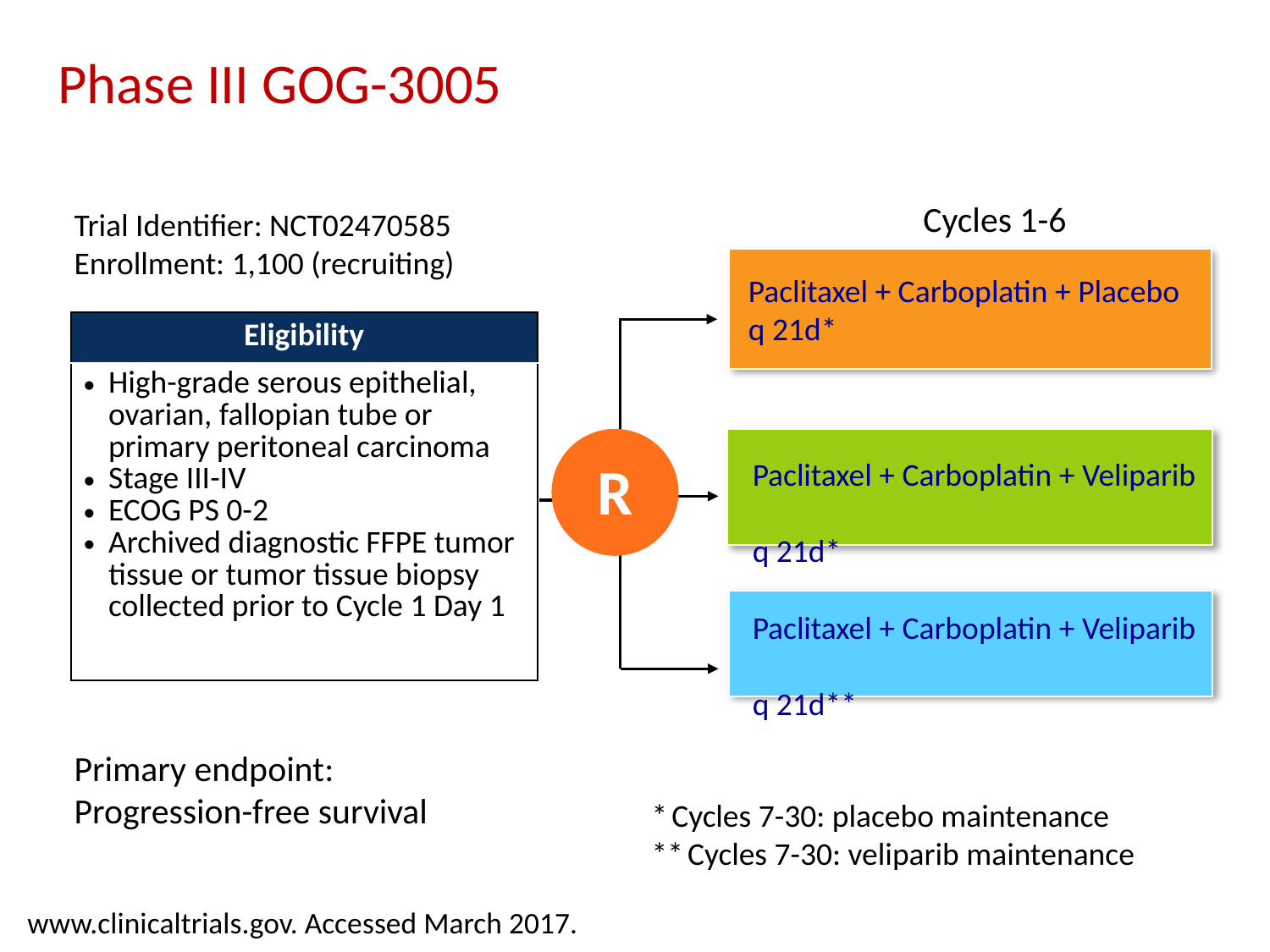

# Phase III GOG-3005
Cycles 1-6
Trial Identifier: NCT02470585
Enrollment: 1,100 (recruiting)

Paclitaxel + Carboplatin + Placebo
q 21d*
| Eligibility |
| --- |
| High-grade serous epithelial, ovarian, fallopian tube or primary peritoneal carcinoma Stage III-IV ECOG PS 0-2 Archived diagnostic FFPE tumor tissue or tumor tissue biopsy collected prior to Cycle 1 Day 1 |

R
Paclitaxel + Carboplatin + Veliparib
q 21d*

Paclitaxel + Carboplatin + Veliparib
q 21d**
Primary endpoint:
Progression-free survival
* Cycles 7-30: placebo maintenance
** Cycles 7-30: veliparib maintenance
www.clinicaltrials.gov. Accessed March 2017.